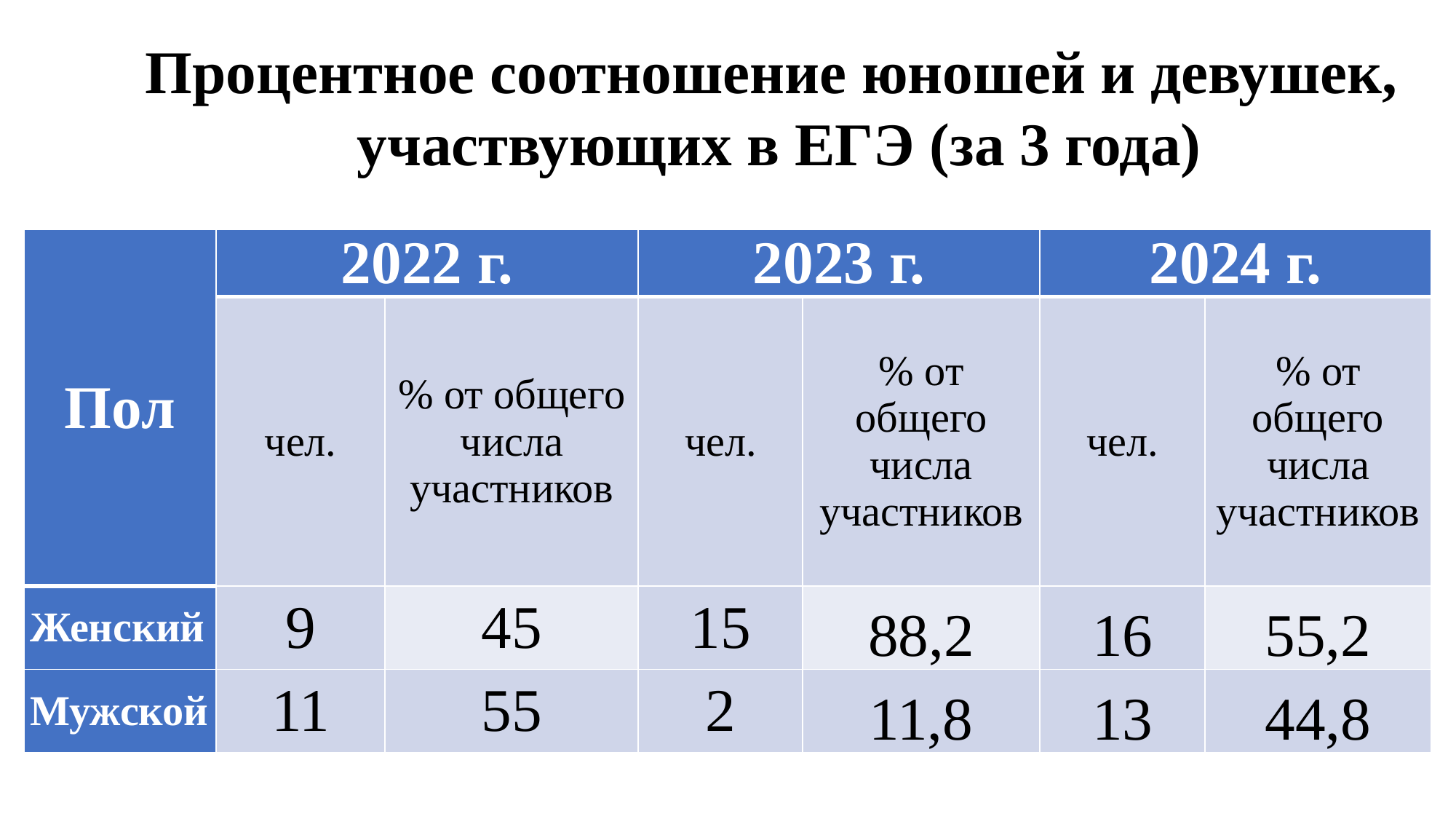

Процентное соотношение юношей и девушек,
участвующих в ЕГЭ (за 3 года)
| Пол | 2022 г. |  | 2023 г. |  | 2024 г. |  |
| --- | --- | --- | --- | --- | --- | --- |
|  | чел. | % от общего числа участников | чел. | % от общего числа участников | чел. | % от общего числа участников |
| Женский | 9 | 45 | 15 | 88,2 | 16 | 55,2 |
| Мужской | 11 | 55 | 2 | 11,8 | 13 | 44,8 |